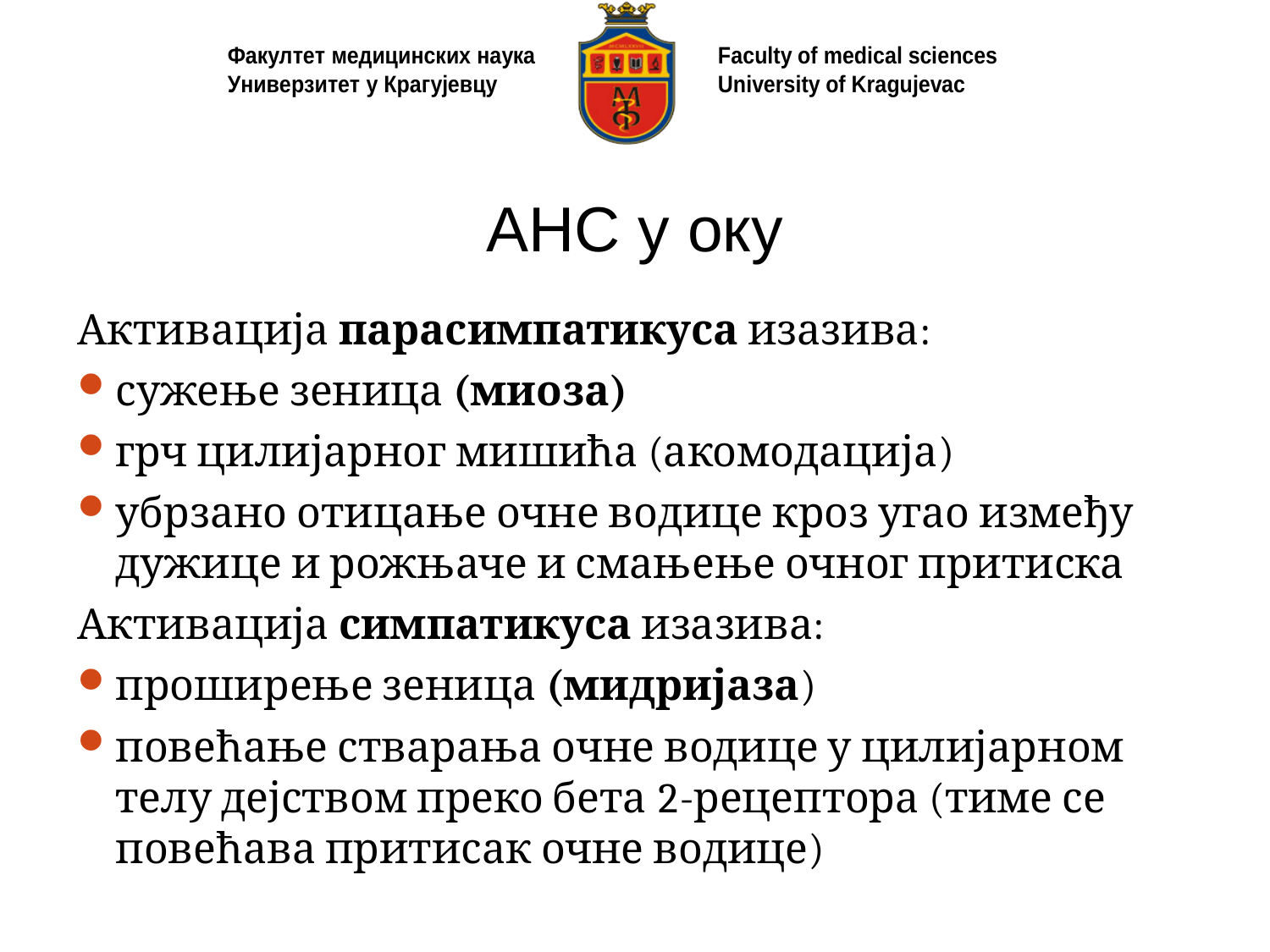

# АНС у оку
Активација парасимпатикуса изазива:
сужење зеница (миоза)
грч цилијарног мишића (акомодација)
убрзано отицање очне водице кроз угао између дужице и рожњаче и смањење очног притиска
Активација симпатикуса изазива:
проширење зеница (мидријаза)
повећање стварања очне водице у цилијарном телу дејством преко бета 2-рецептора (тиме се повећава притисак очне водице)